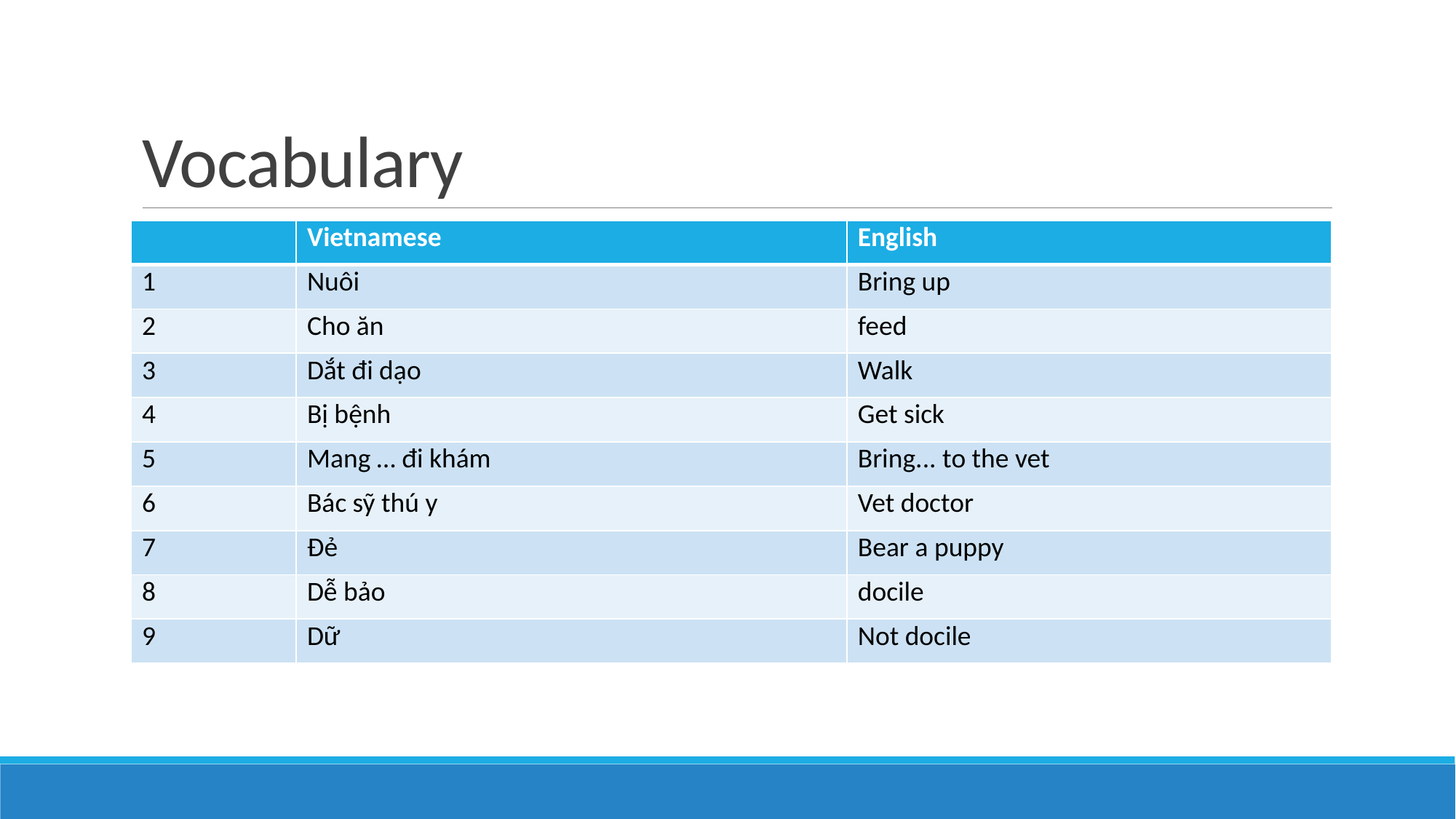

# Vocabulary
|  | Vietnamese | English |
| --- | --- | --- |
| 1 | Nuôi | Bring up |
| 2 | Cho ăn | feed |
| 3 | Dắt đi dạo | Walk |
| 4 | Bị bệnh | Get sick |
| 5 | Mang … đi khám | Bring... to the vet |
| 6 | Bác sỹ thú y | Vet doctor |
| 7 | Đẻ | Bear a puppy |
| 8 | Dễ bảo | docile |
| 9 | Dữ | Not docile |